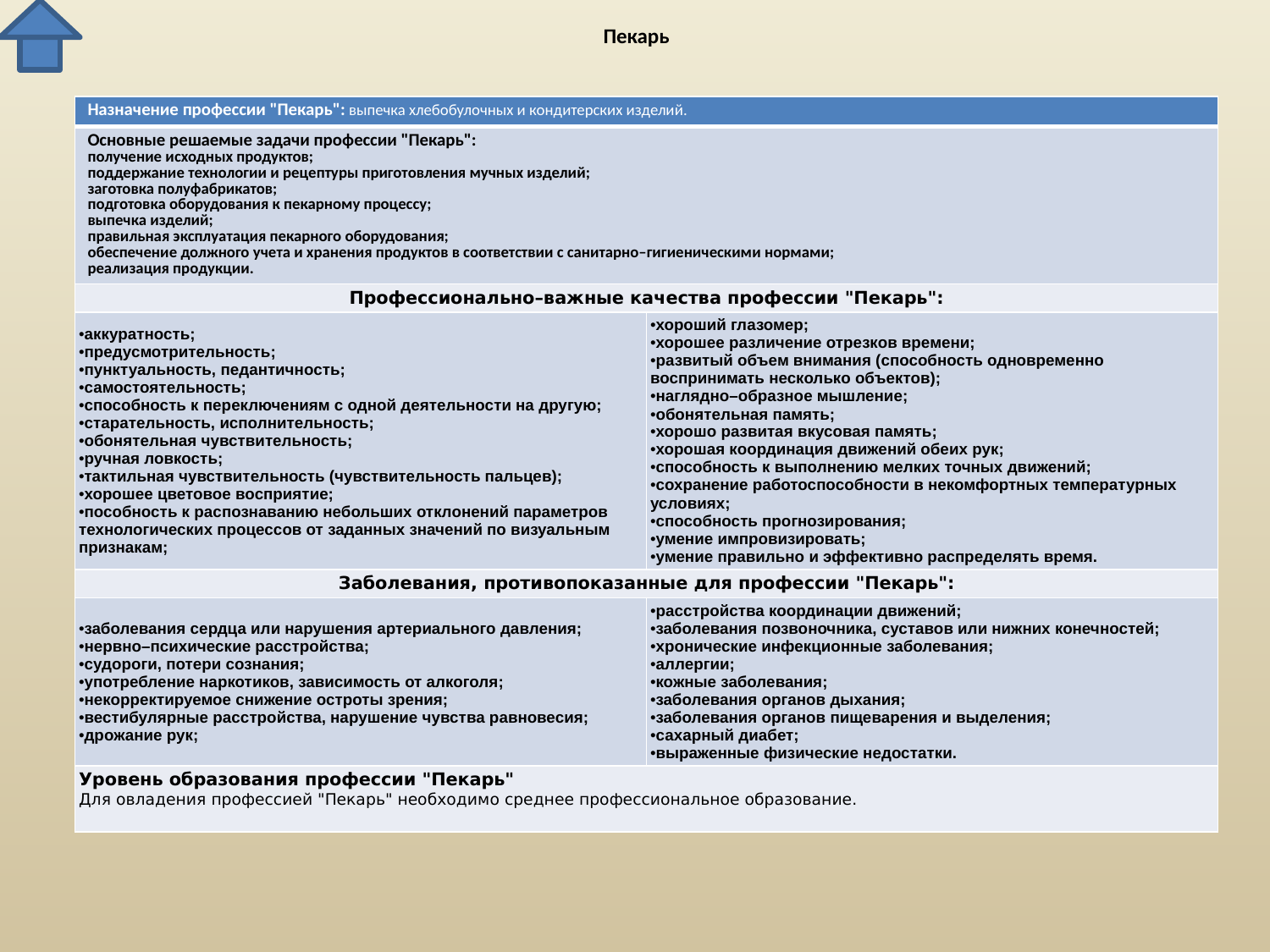

# Пекарь
| Назначение профессии "Пекарь": выпечка хлебобулочных и кондитерских изделий. |  |
| --- | --- |
| Основные решаемые задачи профессии "Пекарь": получение исходных продуктов; поддержание технологии и рецептуры приготовления мучных изделий; заготовка полуфабрикатов; подготовка оборудования к пекарному процессу; выпечка изделий; правильная эксплуатация пекарного оборудования; обеспечение должного учета и хранения продуктов в соответствии с санитарно–гигиеническими нормами; реализация продукции. |  |
| Профессионально–важные качества профессии "Пекарь": |  |
| аккуратность; предусмотрительность; пунктуальность, педантичность; самостоятельность; способность к переключениям с одной деятельности на другую; старательность, исполнительность; обонятельная чувствительность; ручная ловкость; тактильная чувствительность (чувствительность пальцев); хорошее цветовое восприятие; пособность к распознаванию небольших отклонений параметров технологических процессов от заданных значений по визуальным признакам; | хороший глазомер; хорошее различение отрезков времени; развитый объем внимания (способность одновременно воспринимать несколько объектов); наглядно–образное мышление; обонятельная память; хорошо развитая вкусовая память; хорошая координация движений обеих рук; способность к выполнению мелких точных движений; сохранение работоспособности в некомфортных температурных условиях; способность прогнозирования; умение импровизировать; умение правильно и эффективно распределять время. |
| Заболевания, противопоказанные для профессии "Пекарь": |  |
| заболевания сердца или нарушения артериального давления; нервно–психические расстройства; судороги, потери сознания; употребление наркотиков, зависимость от алкоголя; некорректируемое снижение остроты зрения; вестибулярные расстройства, нарушение чувства равновесия; дрожание рук; | расстройства координации движений; заболевания позвоночника, суставов или нижних конечностей; хронические инфекционные заболевания; аллергии; кожные заболевания; заболевания органов дыхания; заболевания органов пищеварения и выделения; сахарный диабет; выраженные физические недостатки. |
| Уровень образования профессии "Пекарь" Для овладения профессией "Пекарь" необходимо среднее профессиональное образование. |  |